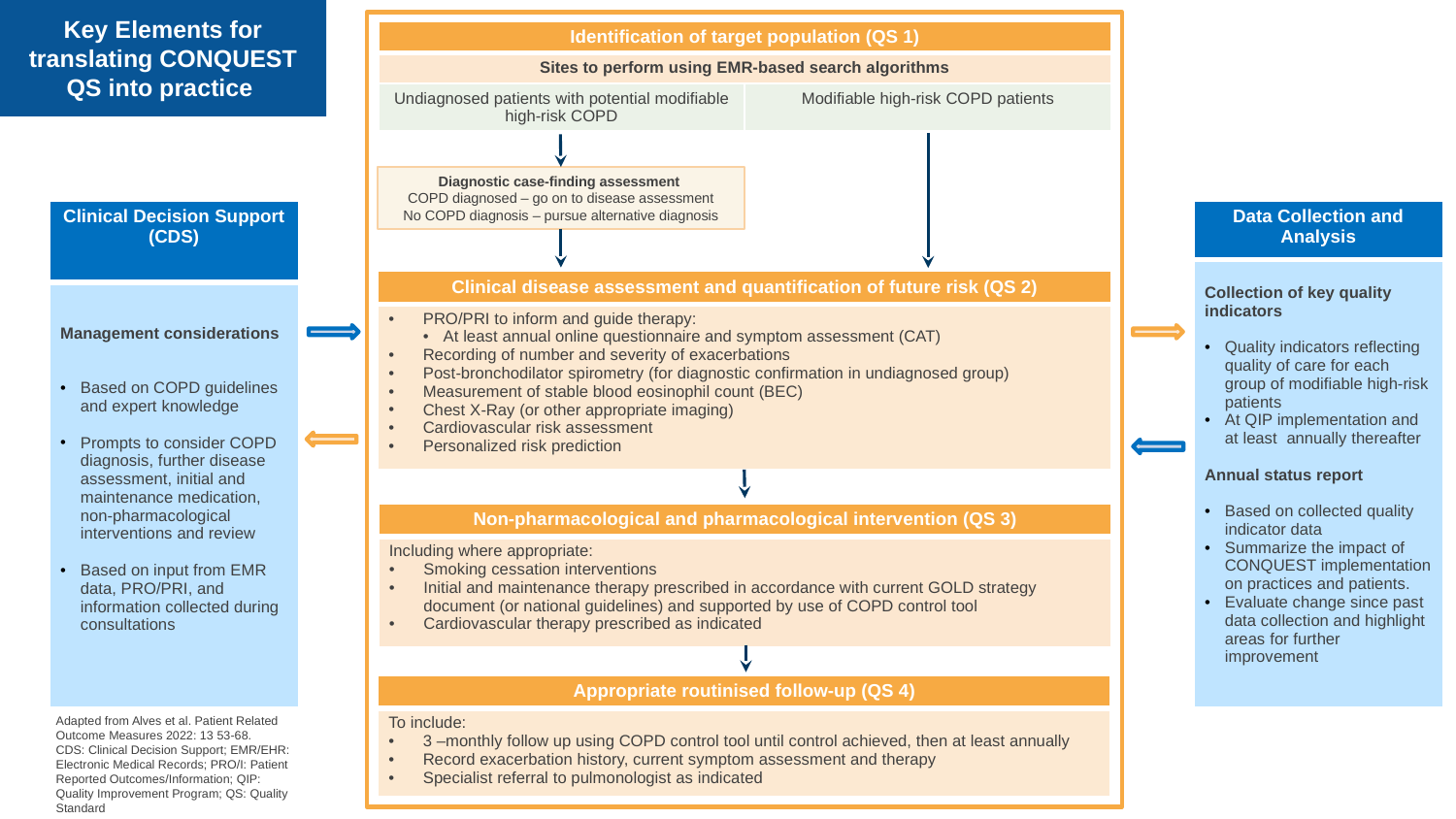

Key Elements for translating CONQUEST QS into practice

| Identification of target population (QS 1) |  |
| --- | --- |
| Sites to perform using EMR-based search algorithms |  |
| Undiagnosed patients with potential modifiable high-risk COPD | Modifiable high-risk COPD patients |
Diagnostic case-finding assessment
COPD diagnosed – go on to disease assessment
No COPD diagnosis – pursue alternative diagnosis
| Clinical Decision Support (CDS) |
| --- |
| Management considerations Based on COPD guidelines and expert knowledge Prompts to consider COPD diagnosis, further disease assessment, initial and maintenance medication, non-pharmacological interventions and review Based on input from EMR data, PRO/PRI, and information collected during consultations |
| Data Collection and Analysis |
| --- |
| Collection of key quality indicators Quality indicators reflecting quality of care for each group of modifiable high-risk patients At QIP implementation and at least annually thereafter Annual status report Based on collected quality indicator data Summarize the impact of CONQUEST implementation on practices and patients. Evaluate change since past data collection and highlight areas for further improvement |
| Clinical disease assessment and quantification of future risk (QS 2) |
| --- |
| PRO/PRI to inform and guide therapy: At least annual online questionnaire and symptom assessment (CAT) Recording of number and severity of exacerbations Post-bronchodilator spirometry (for diagnostic confirmation in undiagnosed group) Measurement of stable blood eosinophil count (BEC) Chest X-Ray (or other appropriate imaging) Cardiovascular risk assessment Personalized risk prediction |

| Non-pharmacological and pharmacological intervention (QS 3) |
| --- |
| Including where appropriate: Smoking cessation interventions Initial and maintenance therapy prescribed in accordance with current GOLD strategy document (or national guidelines) and supported by use of COPD control tool  Cardiovascular therapy prescribed as indicated |
| Appropriate routinised follow-up (QS 4) |
| --- |
| To include: 3 –monthly follow up using COPD control tool until control achieved, then at least annually Record exacerbation history, current symptom assessment and therapy Specialist referral to pulmonologist as indicated |
Adapted from Alves et al. Patient Related Outcome Measures 2022: 13 53-68.
CDS: Clinical Decision Support; EMR/EHR: Electronic Medical Records; PRO/I: Patient Reported Outcomes/Information; QIP: Quality Improvement Program; QS: Quality Standard